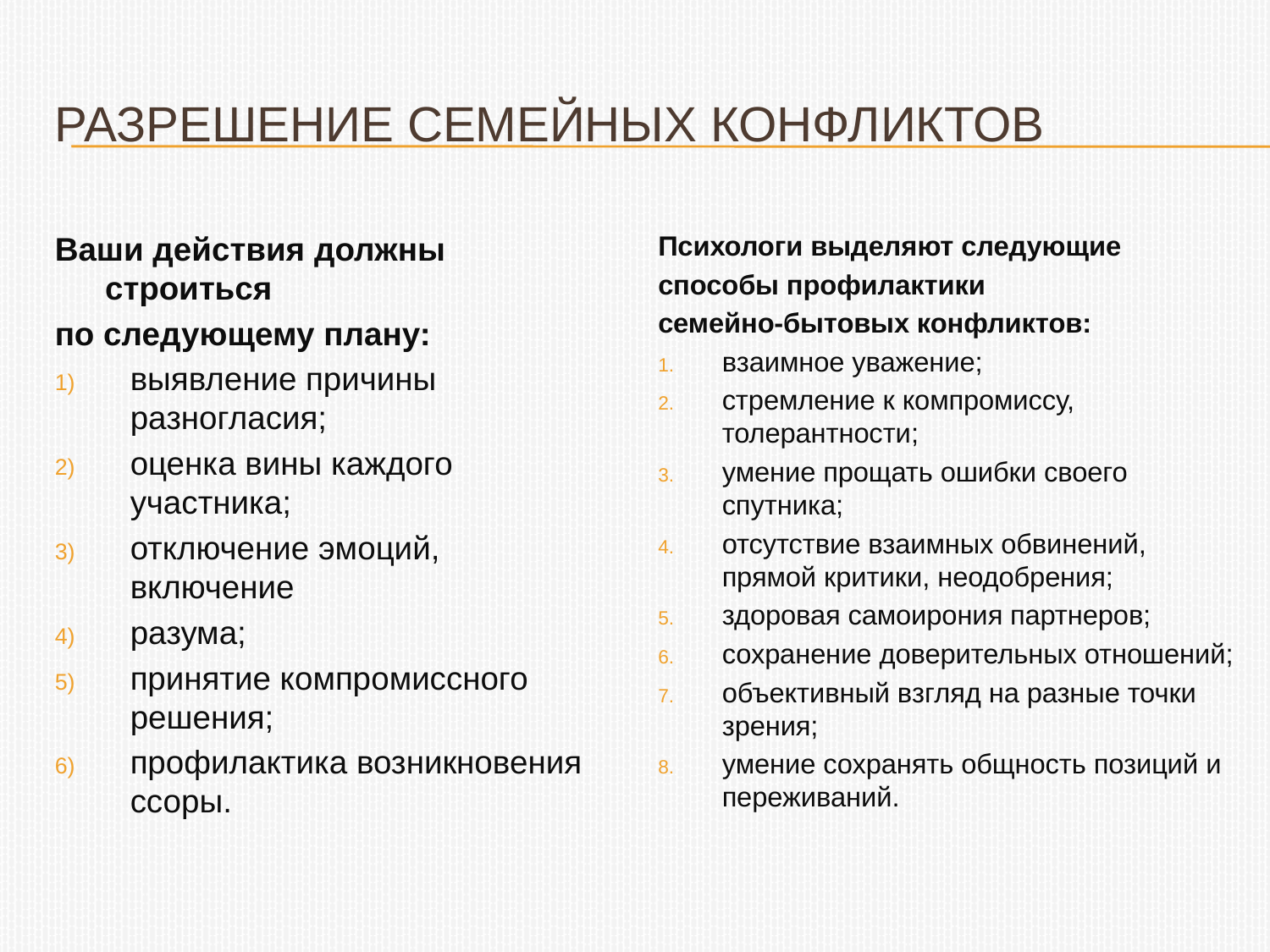

# Разрешение семейных конфликтов
Ваши действия должны строиться
по следующему плану:
выявление причины разногласия;
оценка вины каждого участника;
отключение эмоций, включение
разума;
принятие компромиссного решения;
профилактика возникновения ссоры.

Психологи выделяют следующие
способы профилактики
семейно-бытовых конфликтов:
взаимное уважение;
стремление к компромиссу, толерантности;
умение прощать ошибки своего спутника;
отсутствие взаимных обвинений, прямой критики, неодобрения;
здоровая самоирония партнеров;
сохранение доверительных отношений;
объективный взгляд на разные точки зрения;
умение сохранять общность позиций и переживаний.